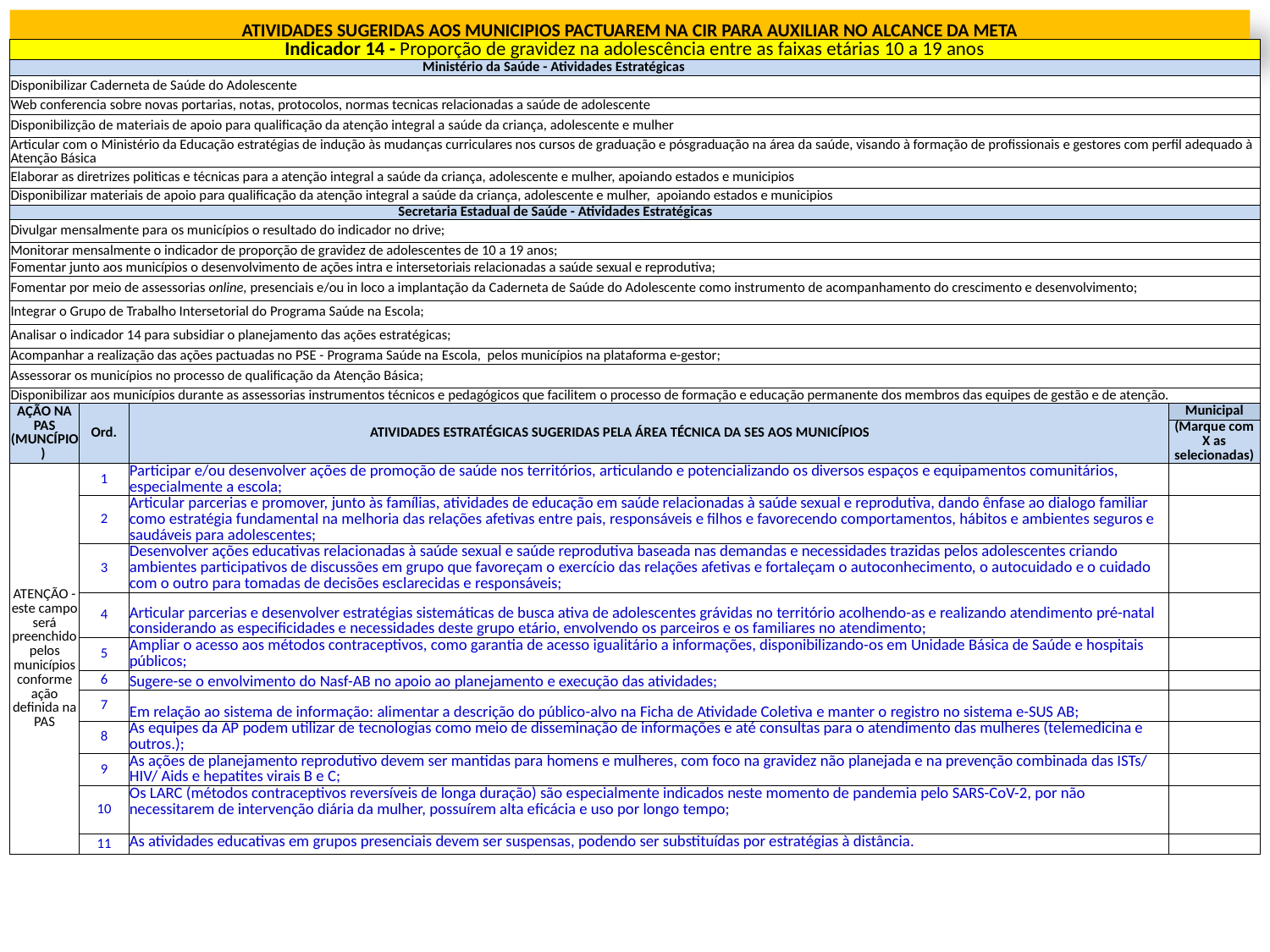

ATIVIDADES SUGERIDAS AOS MUNICIPIOS PACTUAREM NA CIR PARA AUXILIAR NO ALCANCE DA META
| Indicador 14 - Proporção de gravidez na adolescência entre as faixas etárias 10 a 19 anos |  |  |  |
| --- | --- | --- | --- |
| Ministério da Saúde - Atividades Estratégicas |  |  |  |
| Disponibilizar Caderneta de Saúde do Adolescente |  |  |  |
| Web conferencia sobre novas portarias, notas, protocolos, normas tecnicas relacionadas a saúde de adolescente |  |  |  |
| Disponibilizção de materiais de apoio para qualificação da atenção integral a saúde da criança, adolescente e mulher |  |  |  |
| Articular com o Ministério da Educação estratégias de indução às mudanças curriculares nos cursos de graduação e pósgraduação na área da saúde, visando à formação de profissionais e gestores com perfil adequado à Atenção Básica |  |  |  |
| Elaborar as diretrizes politicas e técnicas para a atenção integral a saúde da criança, adolescente e mulher, apoiando estados e municipios |  |  |  |
| Disponibilizar materiais de apoio para qualificação da atenção integral a saúde da criança, adolescente e mulher, apoiando estados e municipios |  |  |  |
| Secretaria Estadual de Saúde - Atividades Estratégicas |  |  |  |
| Divulgar mensalmente para os municípios o resultado do indicador no drive; |  |  |  |
| Monitorar mensalmente o indicador de proporção de gravidez de adolescentes de 10 a 19 anos; |  |  |  |
| Fomentar junto aos municípios o desenvolvimento de ações intra e intersetoriais relacionadas a saúde sexual e reprodutiva; |  |  |  |
| Fomentar por meio de assessorias online, presenciais e/ou in loco a implantação da Caderneta de Saúde do Adolescente como instrumento de acompanhamento do crescimento e desenvolvimento; |  |  |  |
| Integrar o Grupo de Trabalho Intersetorial do Programa Saúde na Escola; |  |  |  |
| Analisar o indicador 14 para subsidiar o planejamento das ações estratégicas; |  |  |  |
| Acompanhar a realização das ações pactuadas no PSE - Programa Saúde na Escola, pelos municípios na plataforma e-gestor; |  |  |  |
| Assessorar os municípios no processo de qualificação da Atenção Básica; |  |  |  |
| Disponibilizar aos municípios durante as assessorias instrumentos técnicos e pedagógicos que facilitem o processo de formação e educação permanente dos membros das equipes de gestão e de atenção. |  |  |  |
| AÇÃO NA PAS (MUNCÍPIO) | Ord. | ATIVIDADES ESTRATÉGICAS SUGERIDAS PELA ÁREA TÉCNICA DA SES AOS MUNICÍPIOS | Municipal |
|  |  |  | (Marque com X as selecionadas) |
| ATENÇÃO -este campo será preenchido pelos municípios conforme ação definida na PAS | 1 | Participar e/ou desenvolver ações de promoção de saúde nos territórios, articulando e potencializando os diversos espaços e equipamentos comunitários, especialmente a escola; |  |
|  | 2 | Articular parcerias e promover, junto às famílias, atividades de educação em saúde relacionadas à saúde sexual e reprodutiva, dando ênfase ao dialogo familiar como estratégia fundamental na melhoria das relações afetivas entre pais, responsáveis e filhos e favorecendo comportamentos, hábitos e ambientes seguros e saudáveis para adolescentes; |  |
|  | 3 | Desenvolver ações educativas relacionadas à saúde sexual e saúde reprodutiva baseada nas demandas e necessidades trazidas pelos adolescentes criando ambientes participativos de discussões em grupo que favoreçam o exercício das relações afetivas e fortaleçam o autoconhecimento, o autocuidado e o cuidado com o outro para tomadas de decisões esclarecidas e responsáveis; |  |
|  | 4 | Articular parcerias e desenvolver estratégias sistemáticas de busca ativa de adolescentes grávidas no território acolhendo-as e realizando atendimento pré-natal considerando as especificidades e necessidades deste grupo etário, envolvendo os parceiros e os familiares no atendimento; |  |
|  | 5 | Ampliar o acesso aos métodos contraceptivos, como garantia de acesso igualitário a informações, disponibilizando-os em Unidade Básica de Saúde e hospitais públicos; |  |
|  | 6 | Sugere-se o envolvimento do Nasf-AB no apoio ao planejamento e execução das atividades; |  |
|  | 7 | Em relação ao sistema de informação: alimentar a descrição do público-alvo na Ficha de Atividade Coletiva e manter o registro no sistema e-SUS AB; |  |
|  | 8 | As equipes da AP podem utilizar de tecnologias como meio de disseminação de informações e até consultas para o atendimento das mulheres (telemedicina e outros.); |  |
|  | 9 | As ações de planejamento reprodutivo devem ser mantidas para homens e mulheres, com foco na gravidez não planejada e na prevenção combinada das ISTs/ HIV/ Aids e hepatites virais B e C; |  |
|  | 10 | Os LARC (métodos contraceptivos reversíveis de longa duração) são especialmente indicados neste momento de pandemia pelo SARS-CoV-2, por não necessitarem de intervenção diária da mulher, possuírem alta eficácia e uso por longo tempo; |  |
|  | 11 | As atividades educativas em grupos presenciais devem ser suspensas, podendo ser substituídas por estratégias à distância. |  |